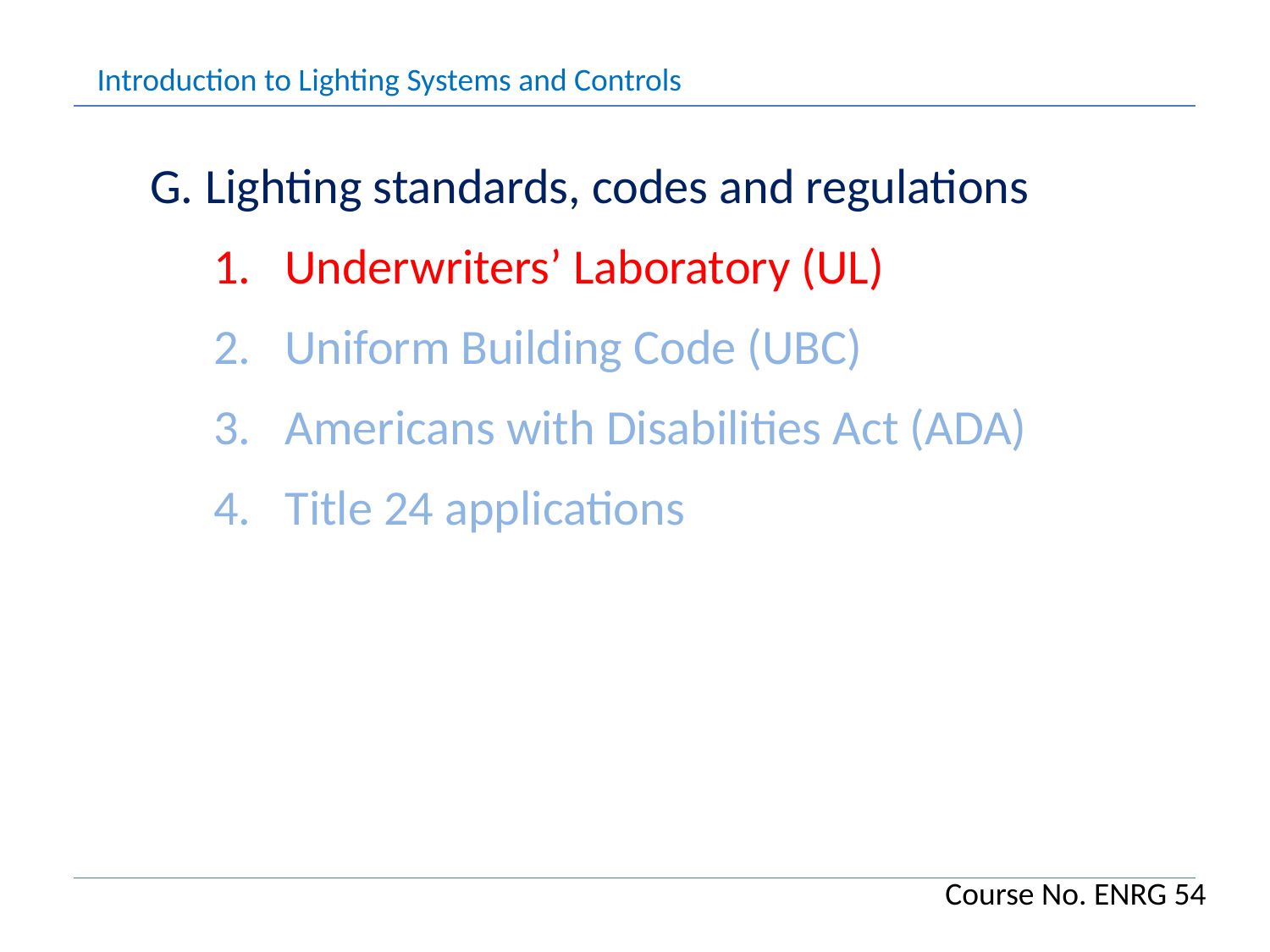

Introduction to Lighting Systems and Controls
G. Lighting standards, codes and regulations
Underwriters’ Laboratory (UL)
Uniform Building Code (UBC)
Americans with Disabilities Act (ADA)
Title 24 applications

Course No. ENRG 54